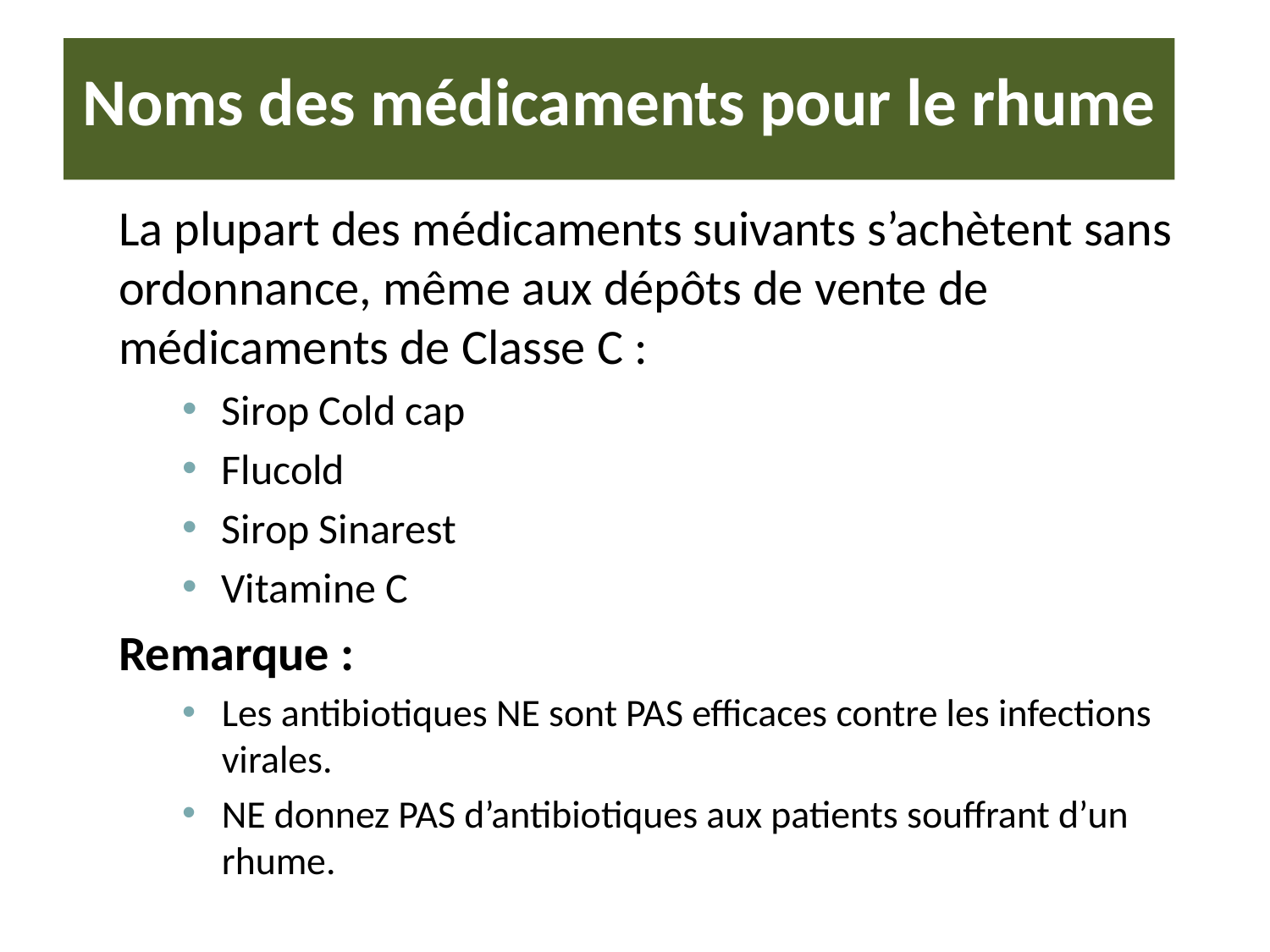

# Noms des médicaments pour le rhume
La plupart des médicaments suivants s’achètent sans ordonnance, même aux dépôts de vente de médicaments de Classe C :
Sirop Cold cap
Flucold
Sirop Sinarest
Vitamine C
Remarque :
Les antibiotiques NE sont PAS efficaces contre les infections virales.
NE donnez PAS d’antibiotiques aux patients souffrant d’un rhume.